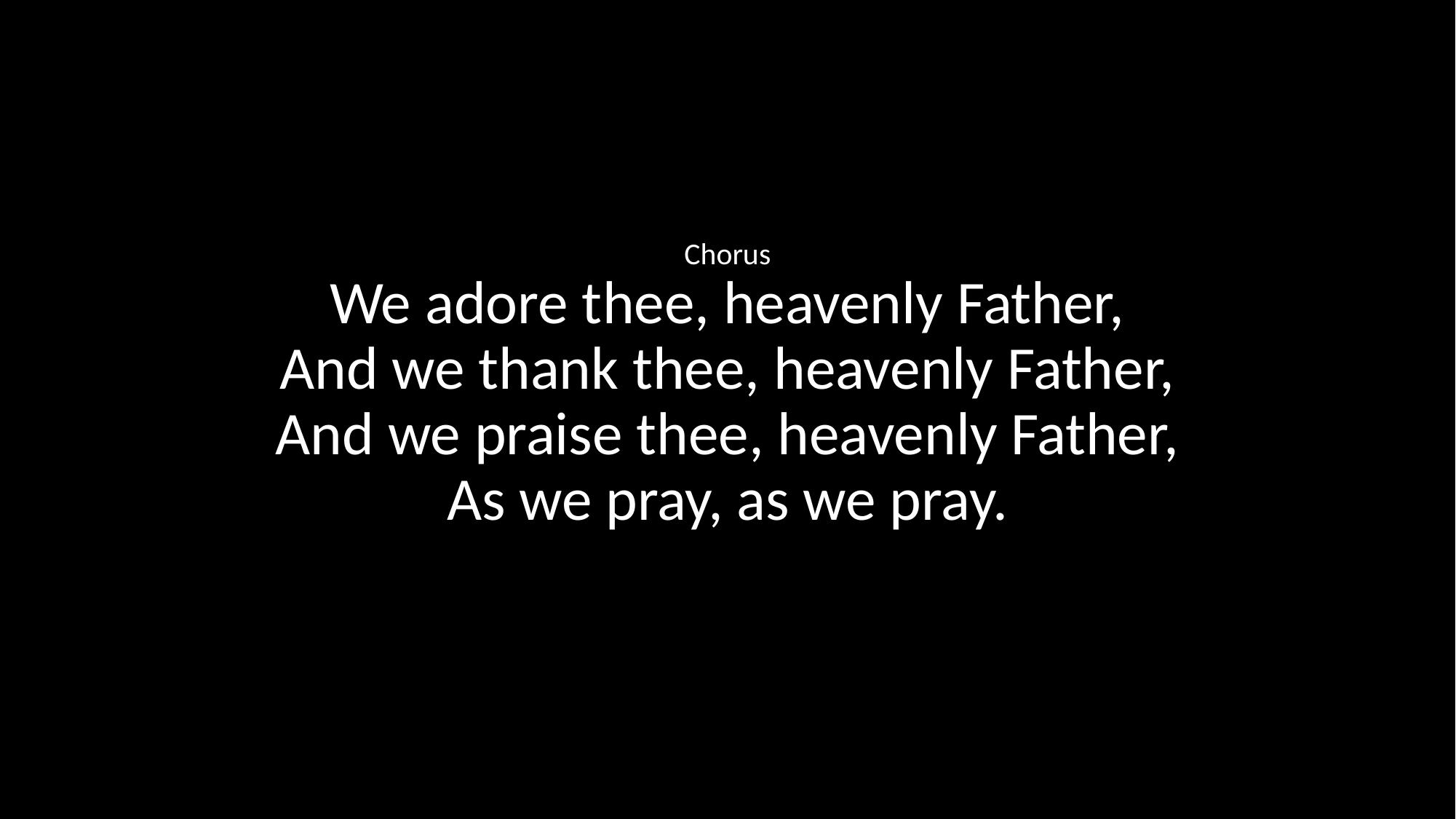

Chorus
We adore thee, heavenly Father,
And we thank thee, heavenly Father,
And we praise thee, heavenly Father,
As we pray, as we pray.